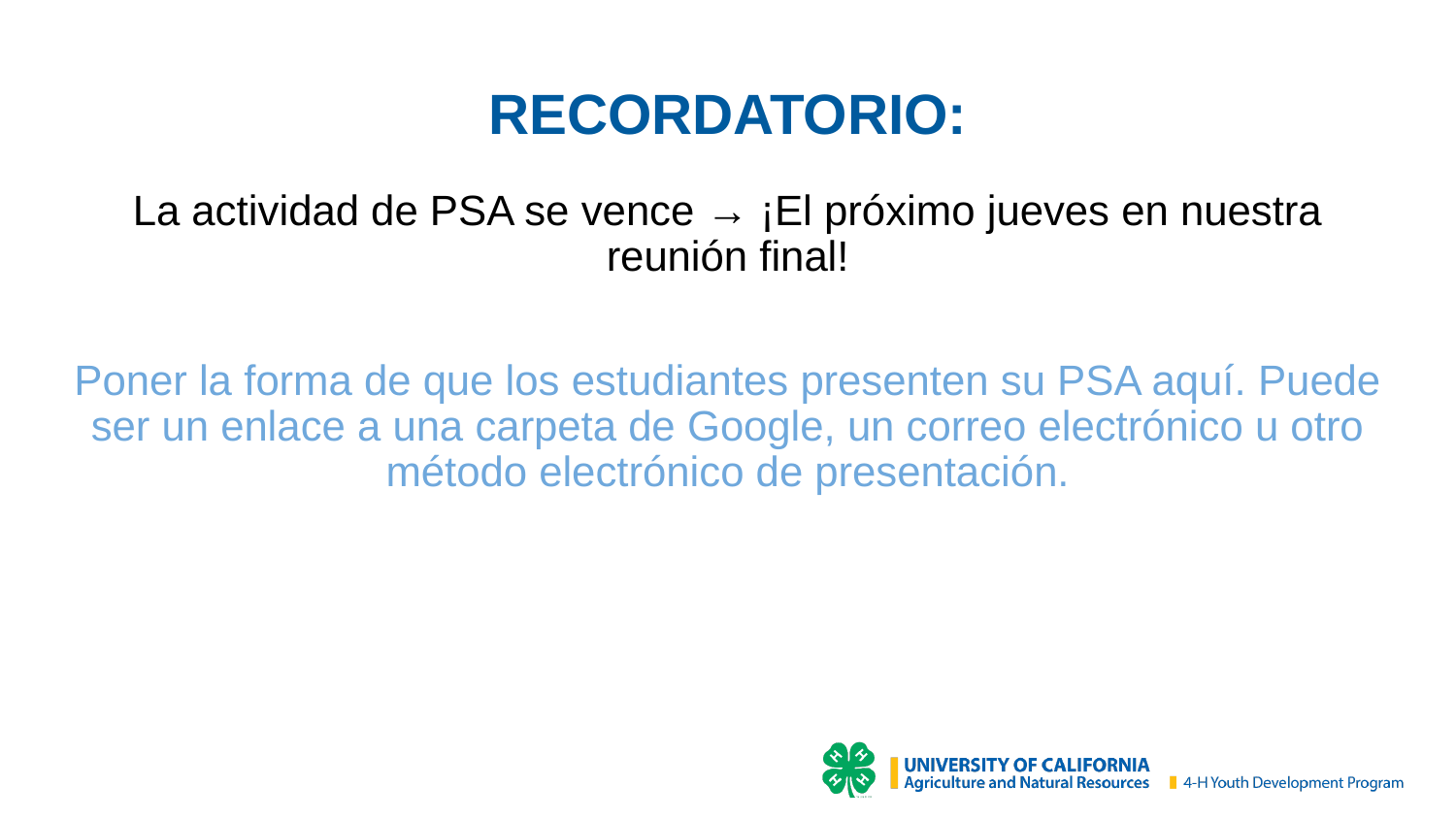

# RECORDATORIO:
La actividad de PSA se vence → ¡El próximo jueves en nuestra reunión final!

Poner la forma de que los estudiantes presenten su PSA aquí. Puede ser un enlace a una carpeta de Google, un correo electrónico u otro método electrónico de presentación.